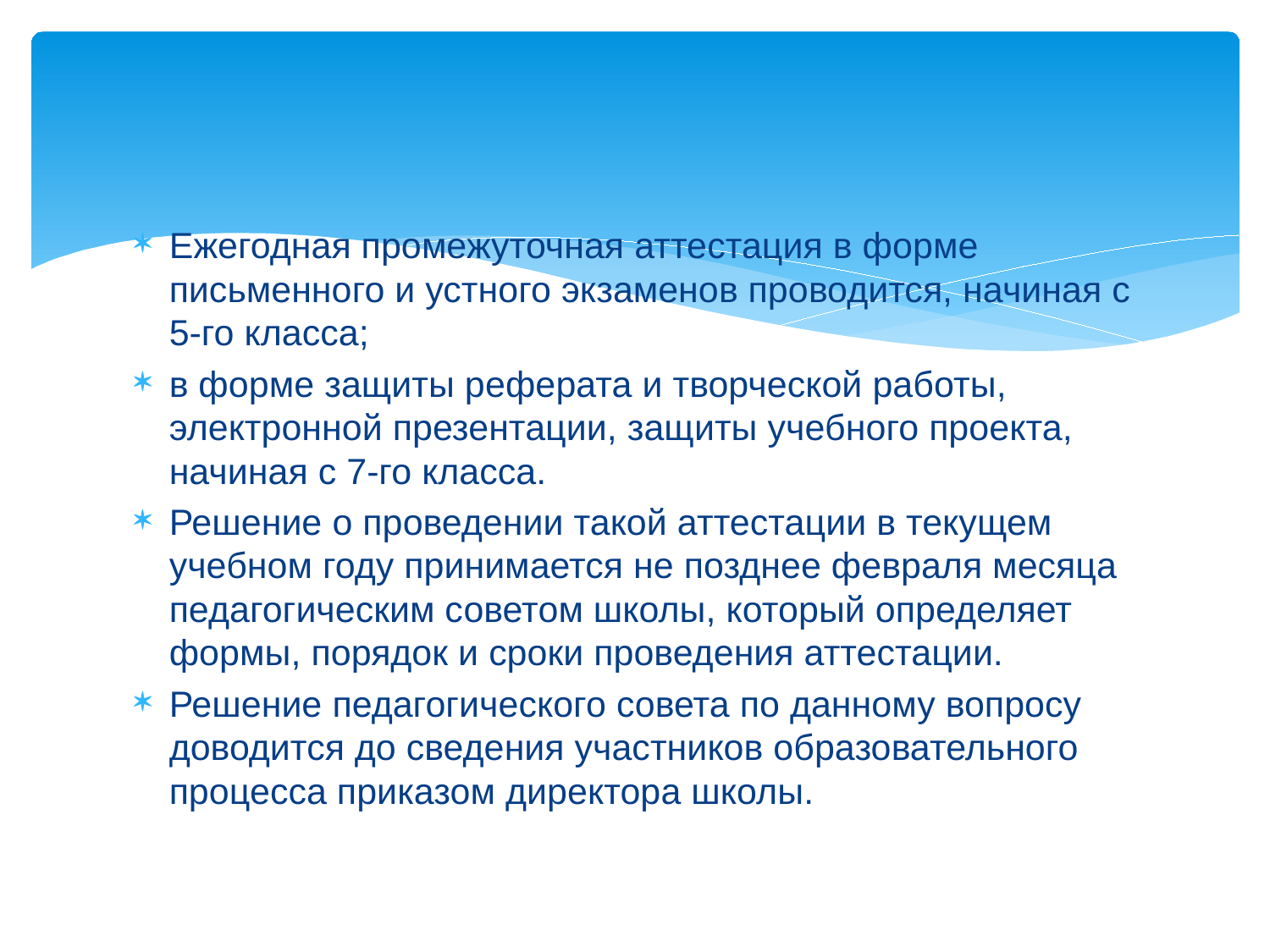

#
Ежегодная промежуточная аттестация в форме письменного и устного экзаменов проводится, начиная с 5-го класса;
в форме защиты реферата и творческой работы, электронной презентации, защиты учебного проекта, начиная с 7-го класса.
Решение о проведении такой аттестации в текущем учебном году принимается не позднее февраля месяца педагогическим советом школы, который определяет формы, порядок и сроки проведения аттестации.
Решение педагогического совета по данному вопросу доводится до сведения участников образовательного процесса приказом директора школы.